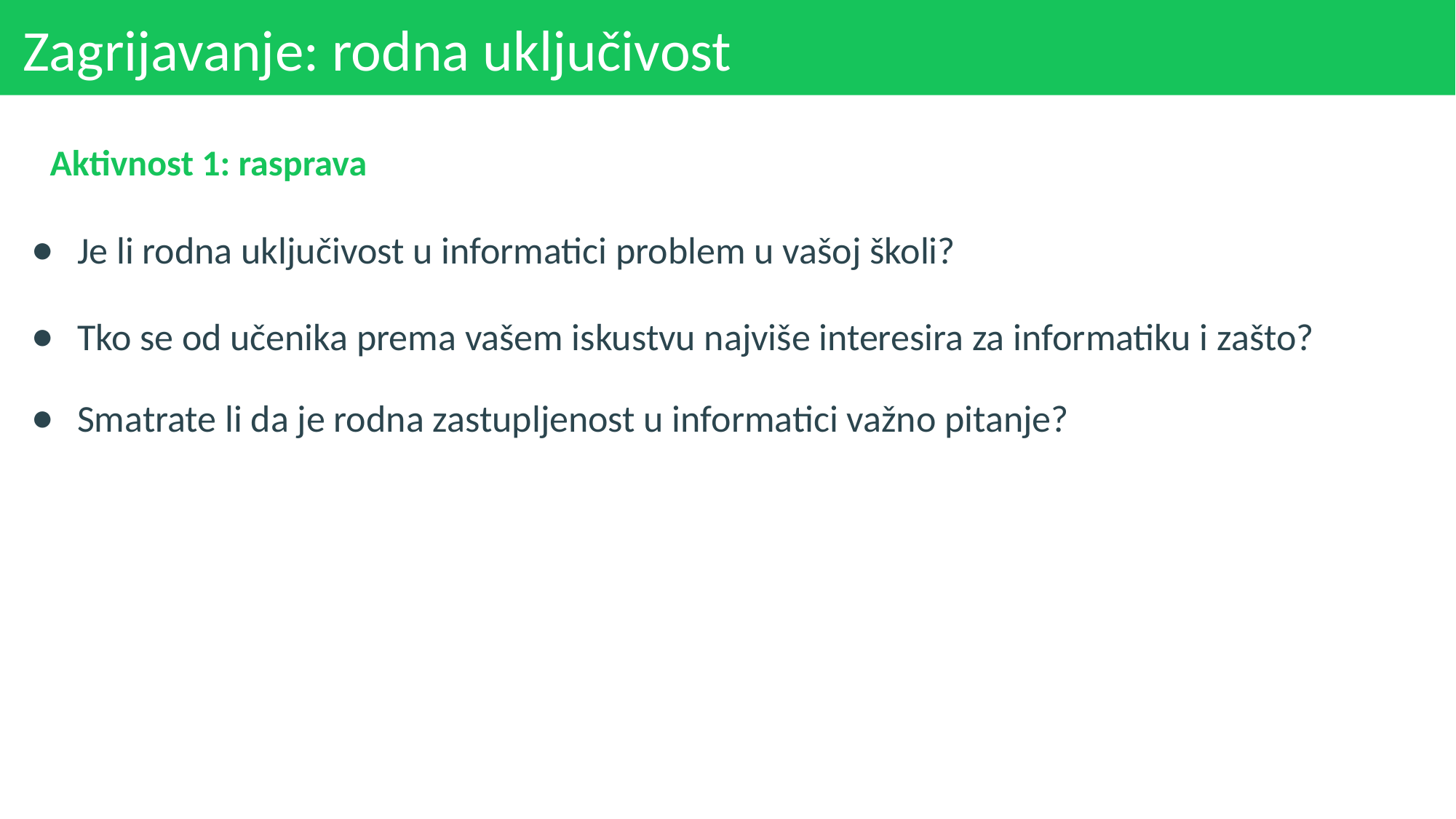

# Zagrijavanje: rodna uključivost

Aktivnost 1: rasprava
Je li rodna uključivost u informatici problem u vašoj školi?
Tko se od učenika prema vašem iskustvu najviše interesira za informatiku i zašto?
Smatrate li da je rodna zastupljenost u informatici važno pitanje?